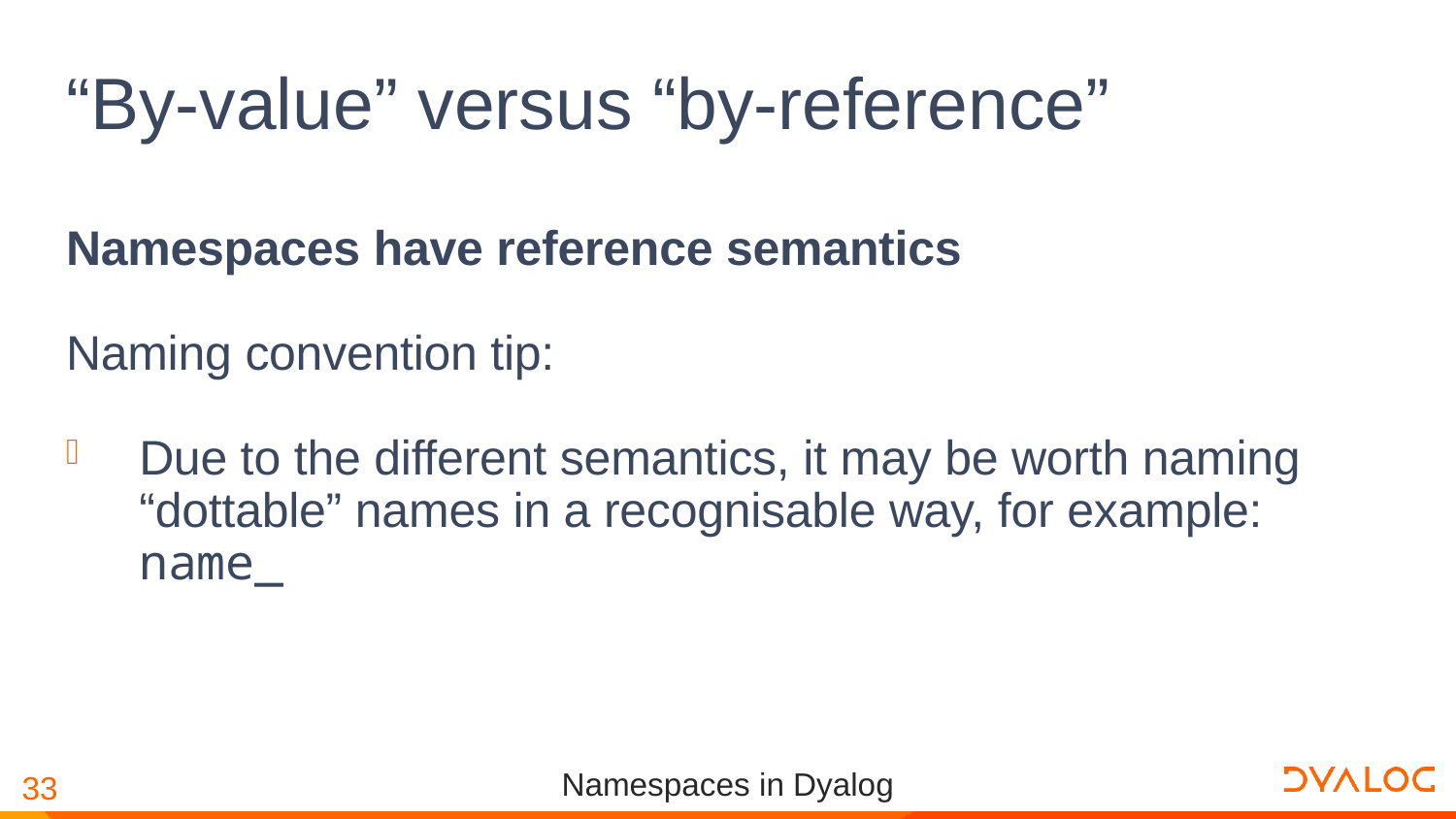

# “By-value” versus “by-reference”
Namespaces have reference semantics

Naming convention tip:

Due to the different semantics, it may be worth naming “dottable” names in a recognisable way, for example: 	name_